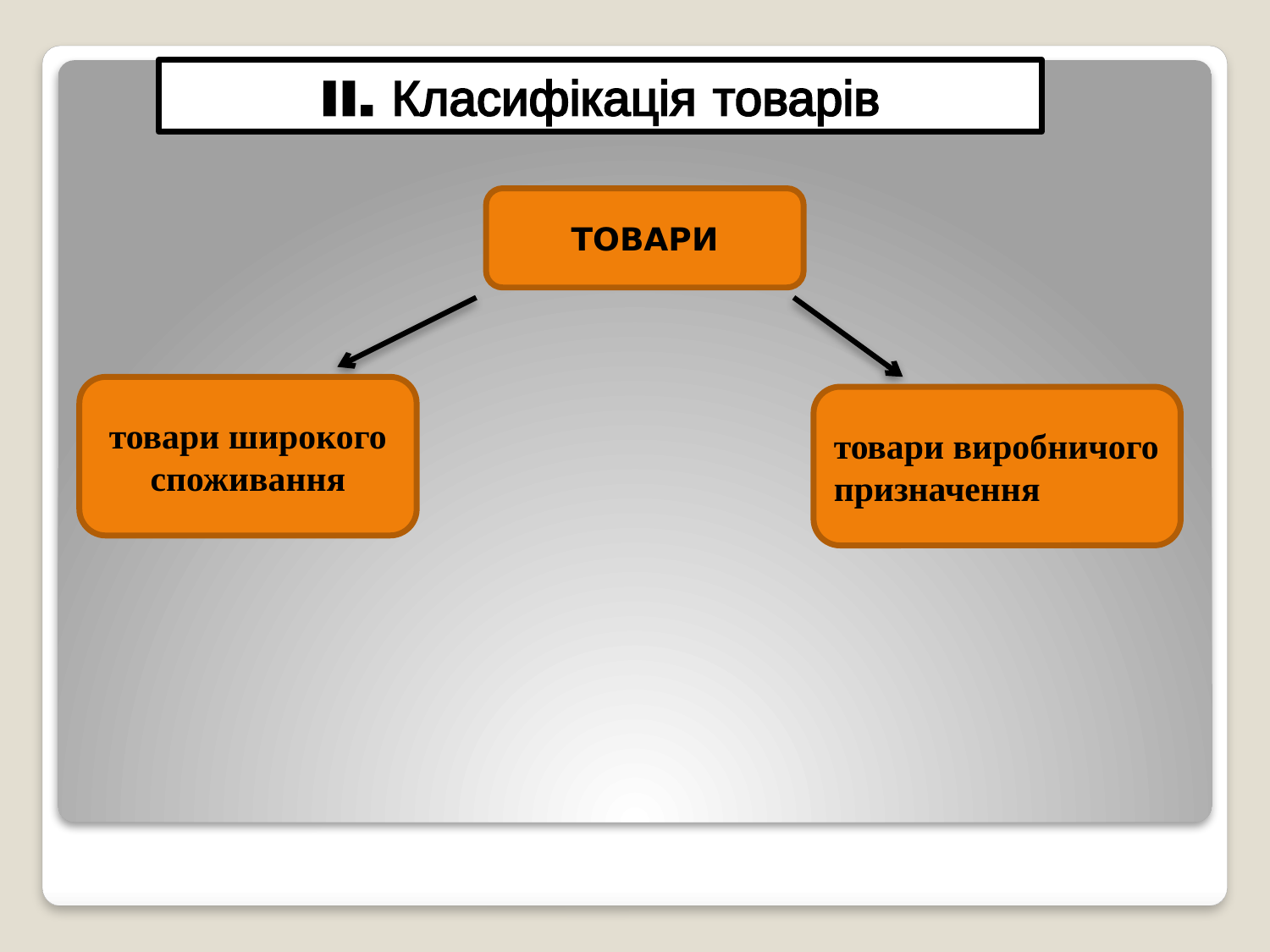

II. Класифікація товарів
ТОВАРИ
товари широкого споживання
товари виробничого призначення